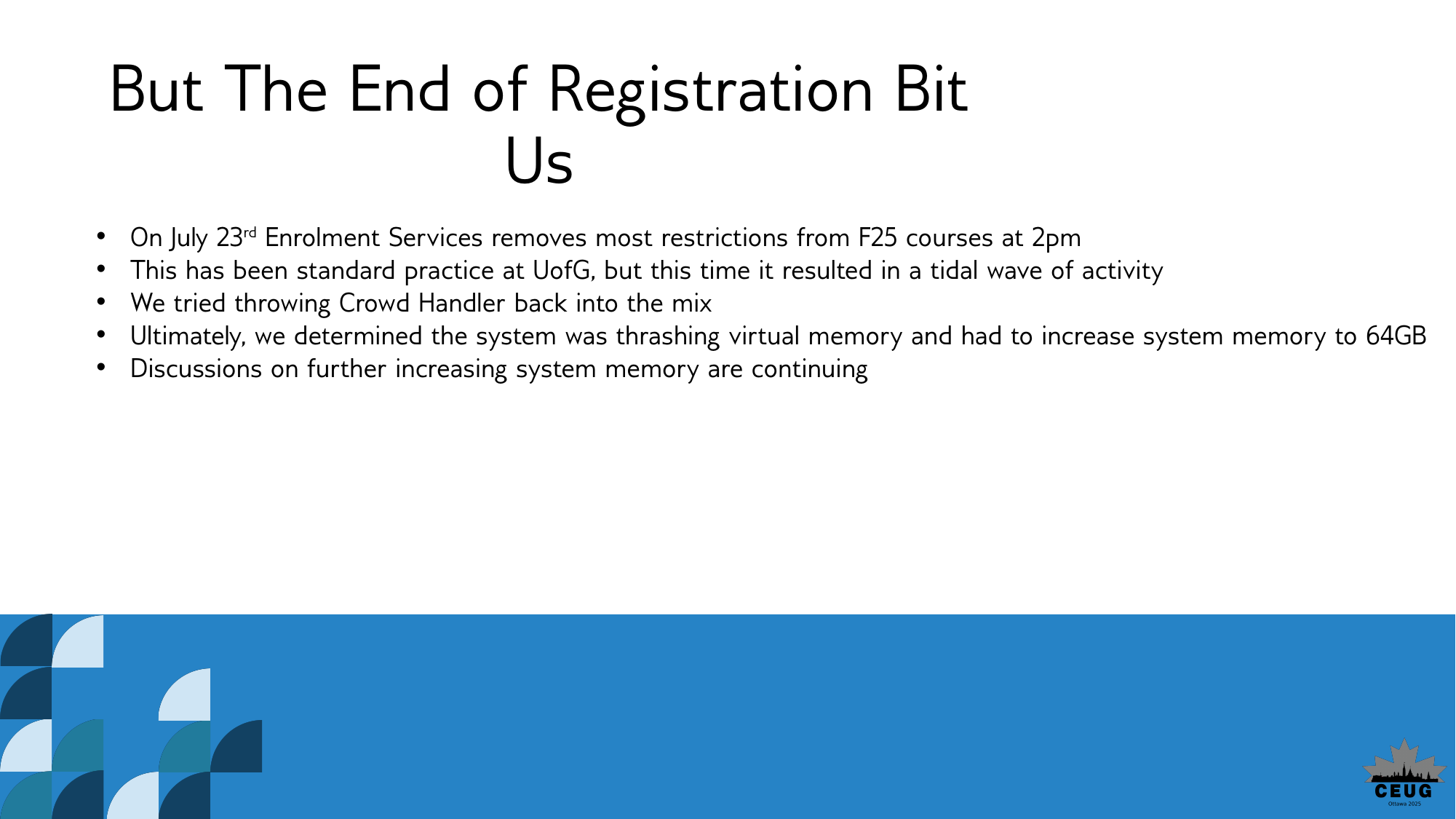

# But The End of Registration Bit Us
On July 23rd Enrolment Services removes most restrictions from F25 courses at 2pm
This has been standard practice at UofG, but this time it resulted in a tidal wave of activity
We tried throwing Crowd Handler back into the mix
Ultimately, we determined the system was thrashing virtual memory and had to increase system memory to 64GB
Discussions on further increasing system memory are continuing